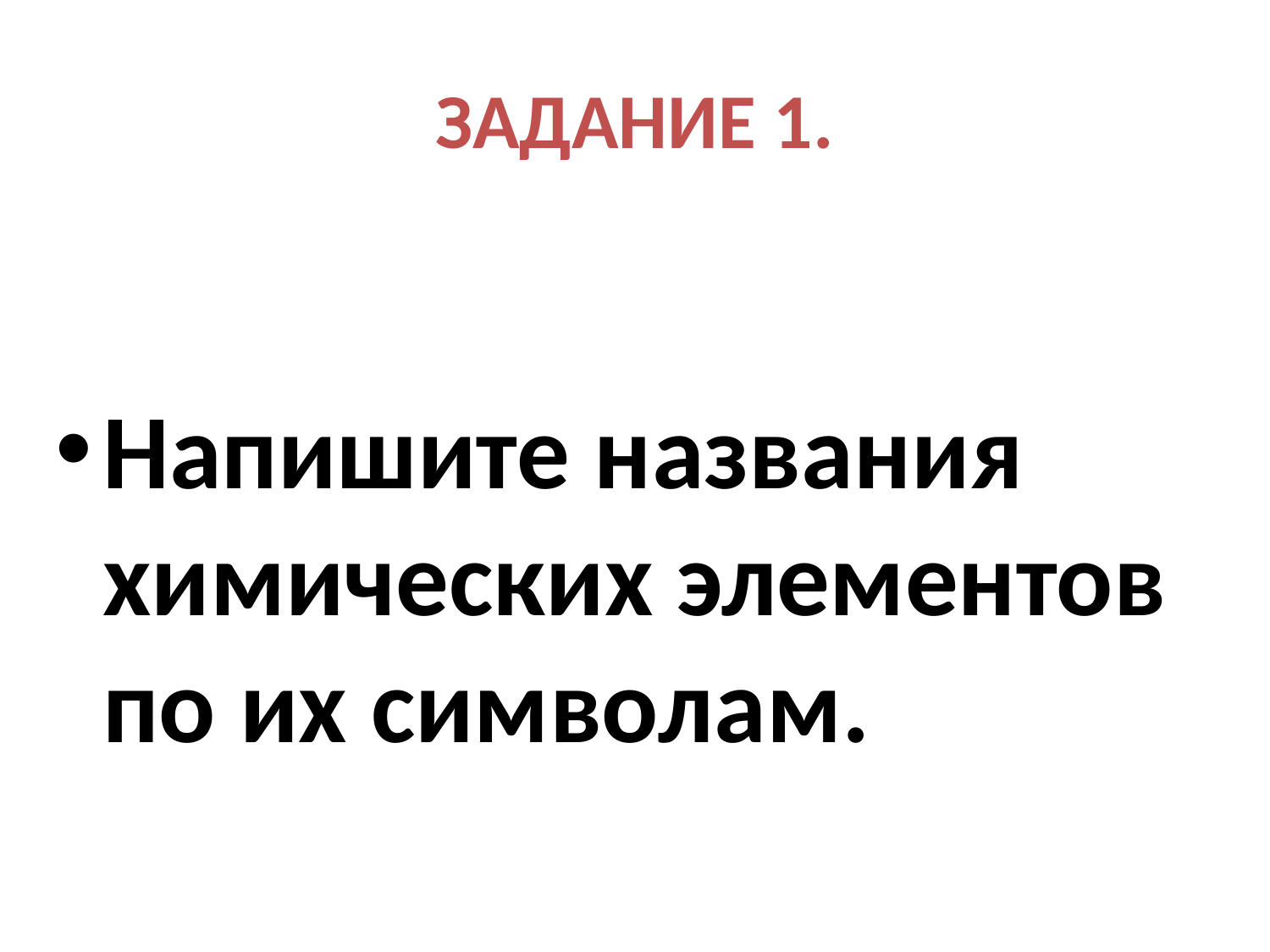

# ЗАДАНИЕ 1.
Напишите названия химических элементов по их символам.